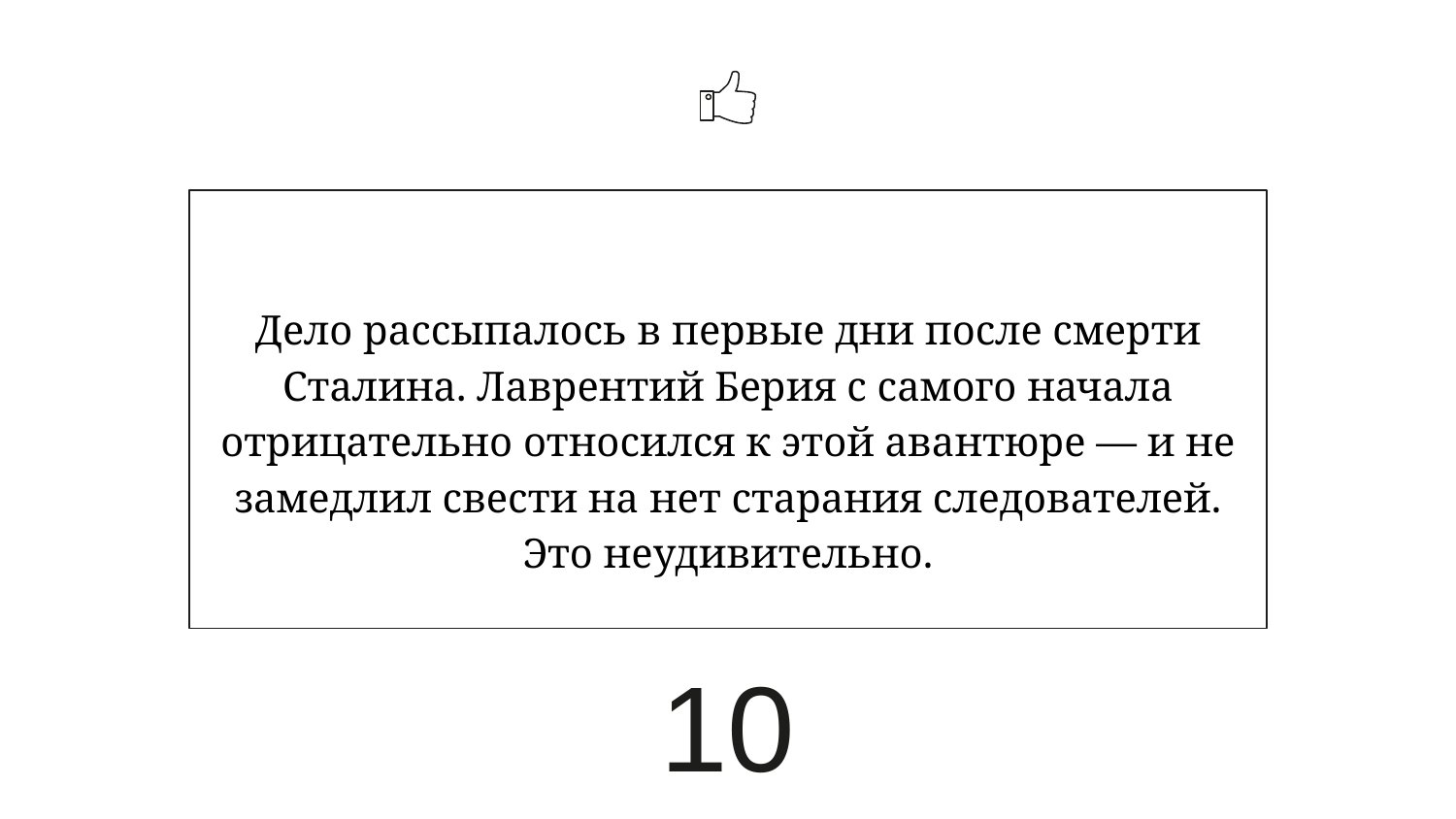

Дело рассыпалось в первые дни после смерти Сталина. Лаврентий Берия с самого начала отрицательно относился к этой авантюре — и не замедлил свести на нет старания следователей. Это неудивительно.

10